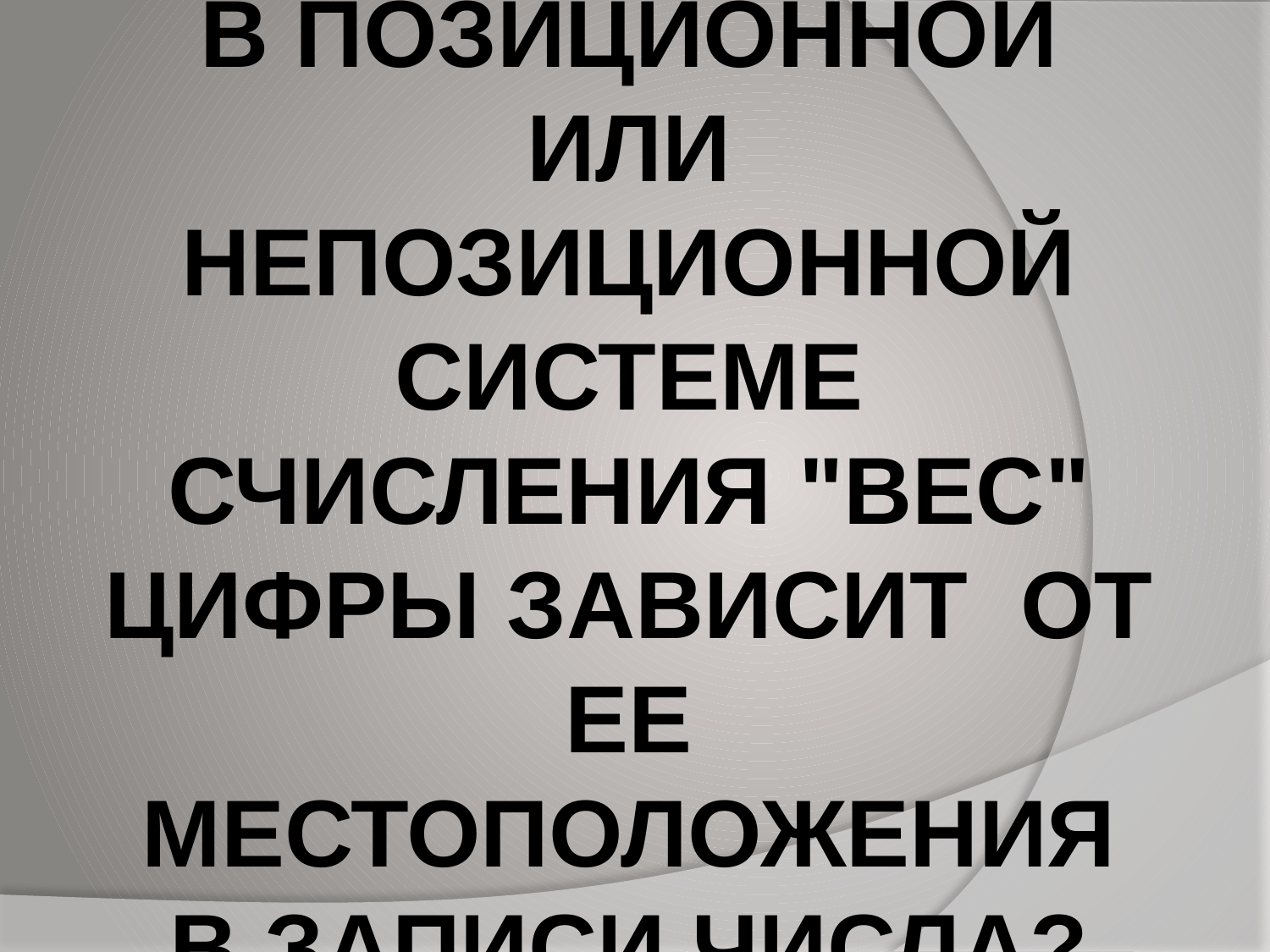

# В ПОЗИЦИОННОЙ ИЛИ НЕПОЗИЦИОННОЙ СИСТЕМЕ СЧИСЛЕНИЯ "ВЕС" ЦИФРЫ ЗАВИСИТ  ОТ ЕЕ МЕСТОПОЛОЖЕНИЯ В ЗАПИСИ ЧИСЛА?